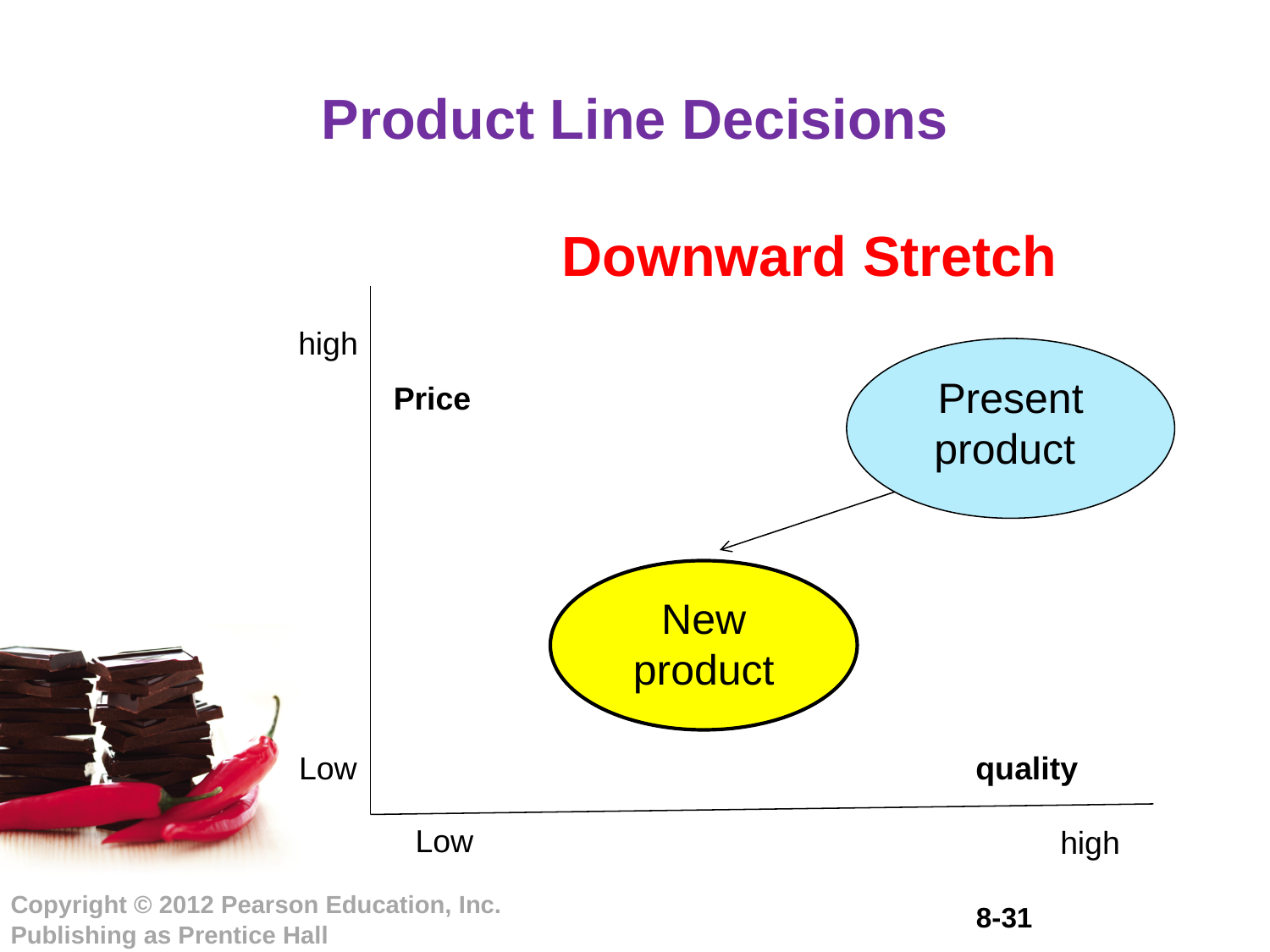

Product Line Decisions
Downward Stretch
high
Present product
Price
New product
Low
quality
Low
high